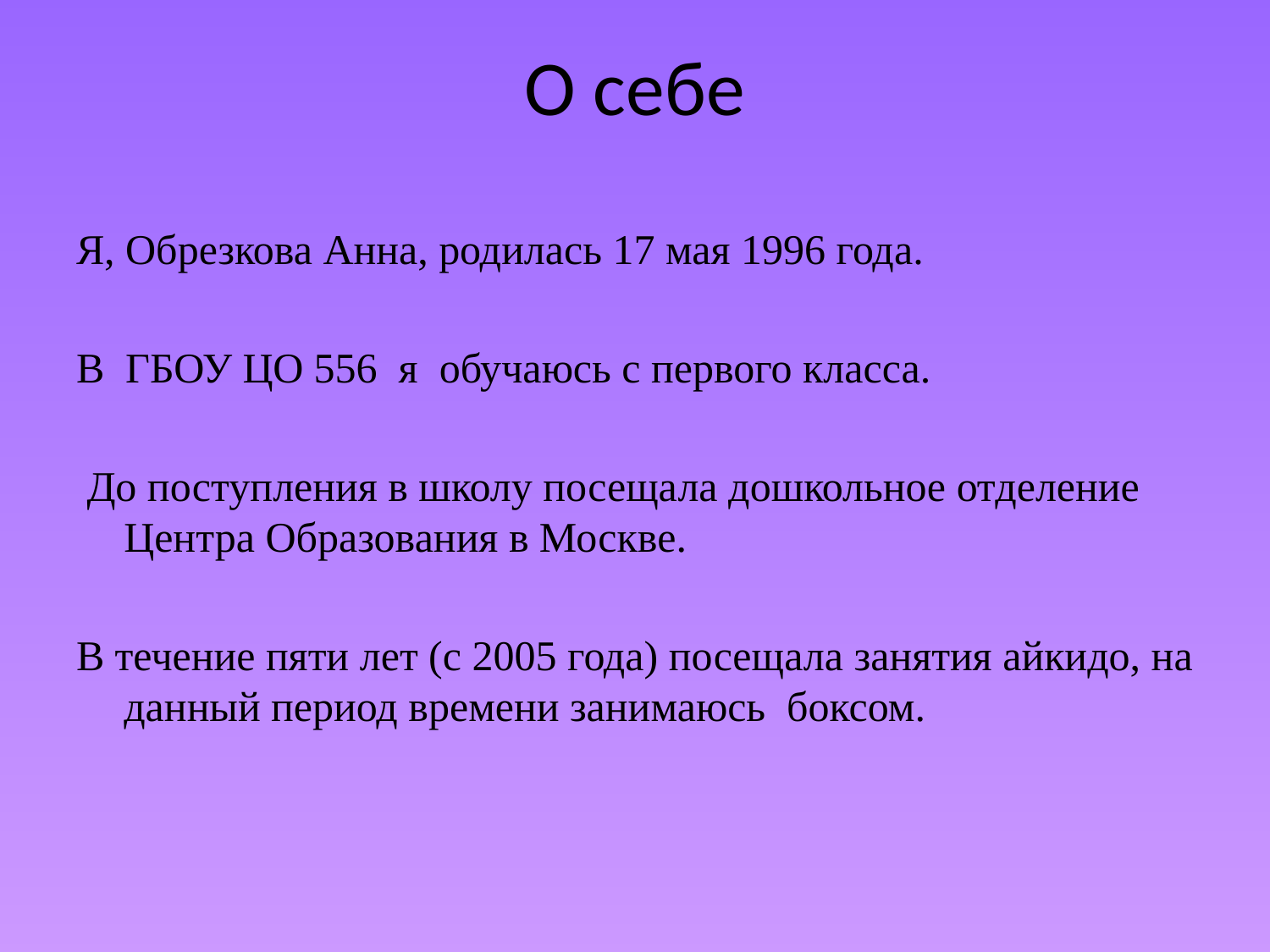

# О себе
Я, Обрезкова Анна, родилась 17 мая 1996 года.

В  ГБОУ ЦО 556  я  обучаюсь с первого класса.

 До поступления в школу посещала дошкольное отделение Центра Образования в Москве.

В течение пяти лет (с 2005 года) посещала занятия айкидо, на данный период времени занимаюсь  боксом.